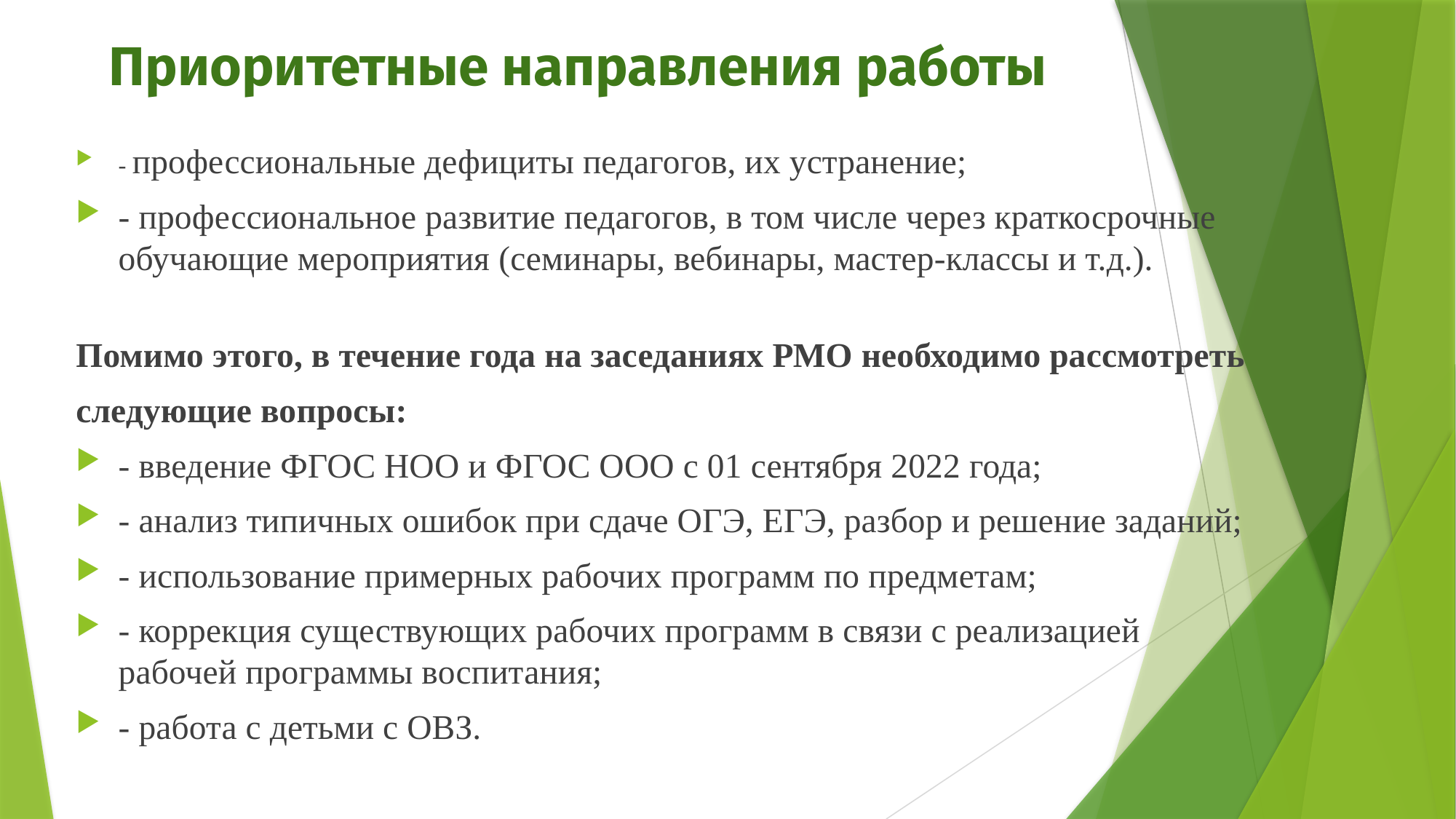

# Приоритетные направления работы
- профессиональные дефициты педагогов, их устранение;
- профессиональное развитие педагогов, в том числе через краткосрочные обучающие мероприятия (семинары, вебинары, мастер-классы и т.д.).

Помимо этого, в течение года на заседаниях РМО необходимо рассмотреть
следующие вопросы:
- введение ФГОС НОО и ФГОС ООО с 01 сентября 2022 года;
- анализ типичных ошибок при сдаче ОГЭ, ЕГЭ, разбор и решение заданий;
- использование примерных рабочих программ по предметам;
- коррекция существующих рабочих программ в связи с реализацией рабочей программы воспитания;
- работа с детьми с ОВЗ.